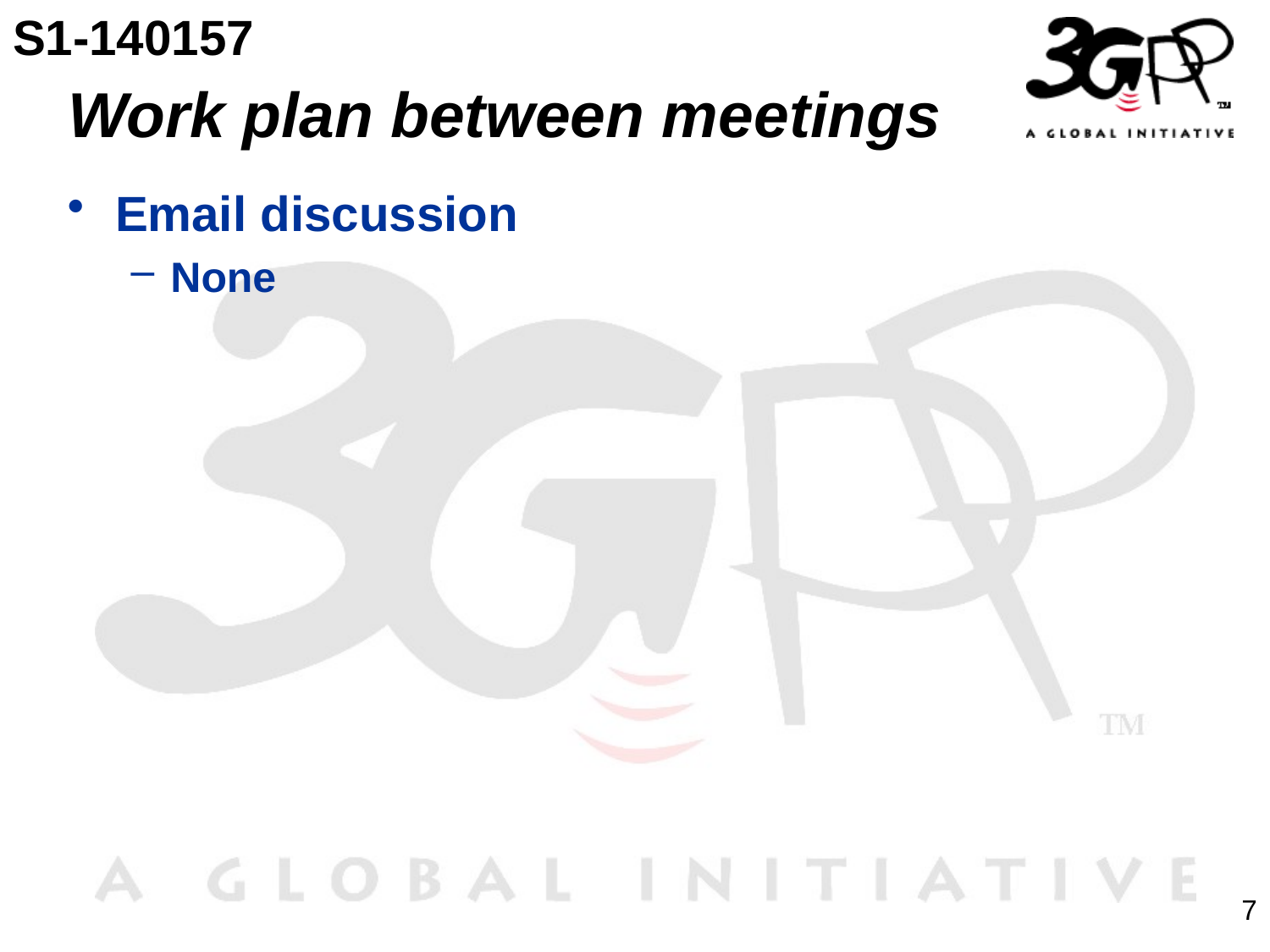

S1-140157
# Work plan between meetings
Email discussion
None
7